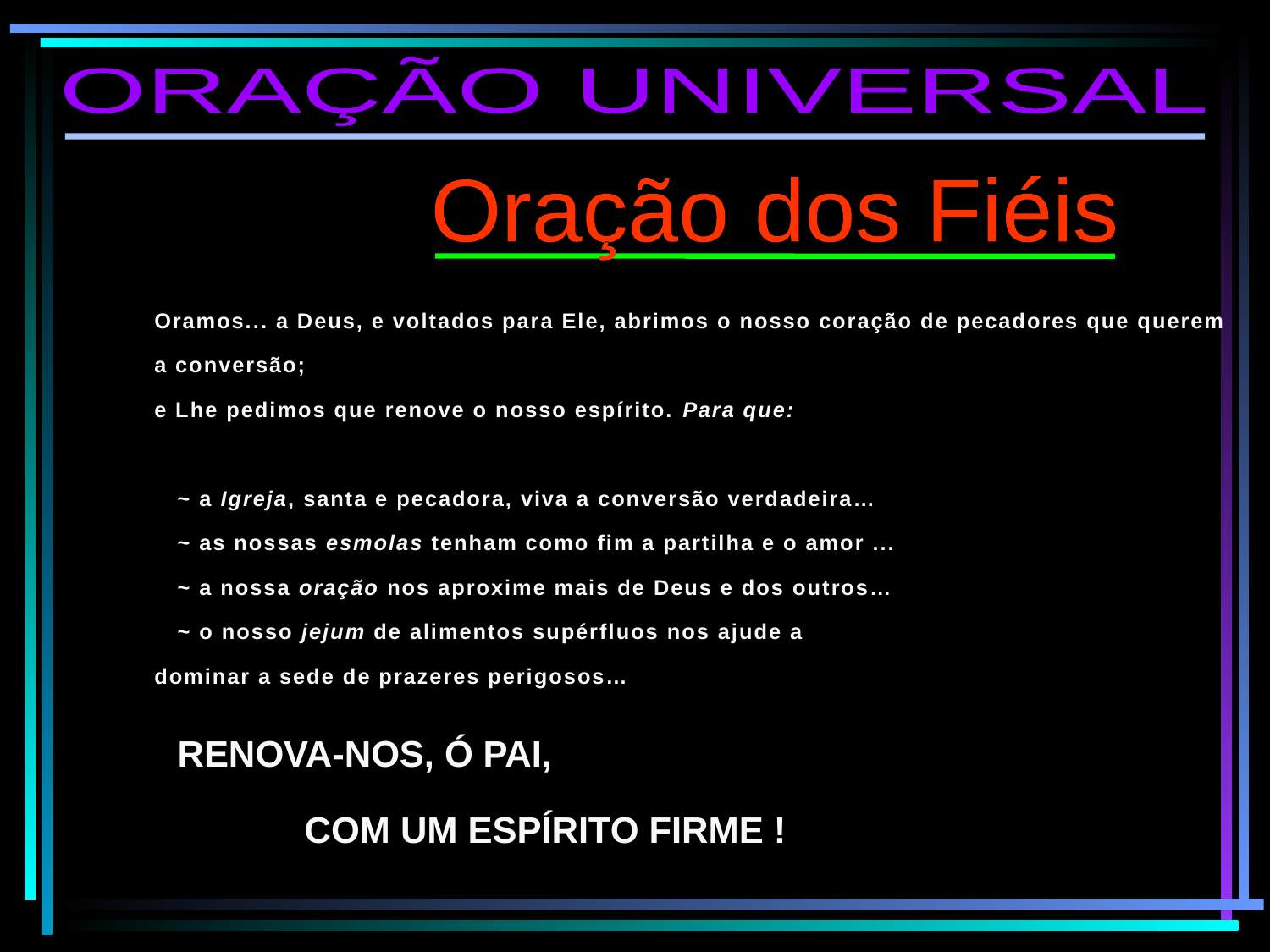

ORAÇÃO UNIVERSAL

Oração dos Fiéis

Oramos... a Deus, e voltados para Ele, abrimos o nosso coração de pecadores que querem a conversão;
e Lhe pedimos que renove o nosso espírito. Para que:

   ~ a Igreja, santa e pecadora, viva a conversão verdadeira…
   ~ as nossas esmolas tenham como fim a partilha e o amor ...
   ~ a nossa oração nos aproxime mais de Deus e dos outros…
   ~ o nosso jejum de alimentos supérfluos nos ajude a 			dominar a sede de prazeres perigosos…
RENOVA-NOS, Ó PAI,
	COM UM ESPÍRITO FIRME !